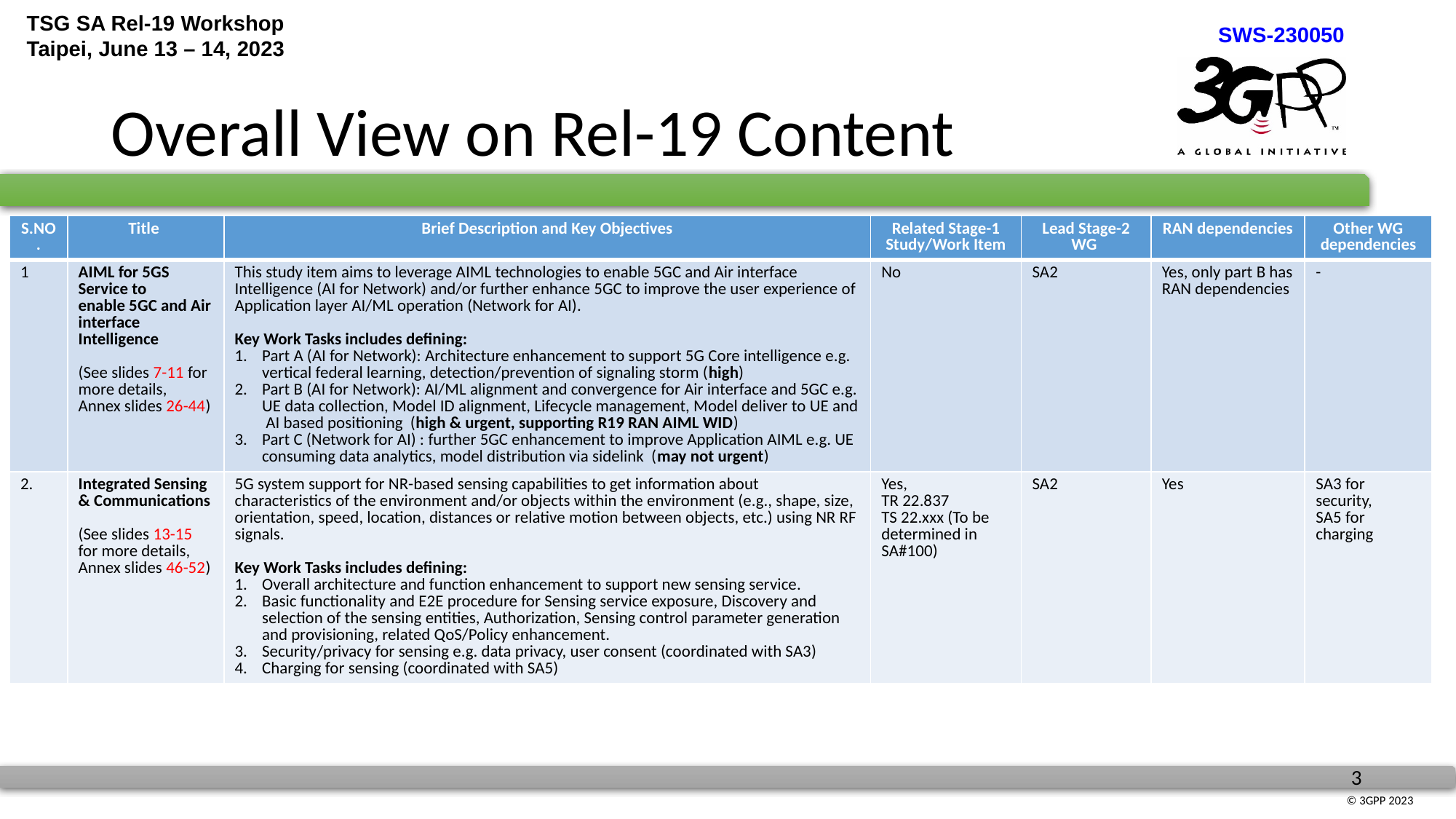

# Overall View on Rel-19 Content
| S.NO. | Title | Brief Description and Key Objectives | Related Stage-1 Study/Work Item | Lead Stage-2 WG | RAN dependencies | Other WG dependencies |
| --- | --- | --- | --- | --- | --- | --- |
| 1 | AIML for 5GS Service to enable 5GC and Air interface Intelligence (See slides 7-11 for more details, Annex slides 26-44) | This study item aims to leverage AIML technologies to enable 5GC and Air interface Intelligence (AI for Network) and/or further enhance 5GC to improve the user experience of Application layer AI/ML operation (Network for AI). Key Work Tasks includes defining: Part A (AI for Network): Architecture enhancement to support 5G Core intelligence e.g. vertical federal learning, detection/prevention of signaling storm (high) Part B (AI for Network): AI/ML alignment and convergence for Air interface and 5GC e.g. UE data collection, Model ID alignment, Lifecycle management, Model deliver to UE and AI based positioning (high & urgent, supporting R19 RAN AIML WID) Part C (Network for AI) : further 5GC enhancement to improve Application AIML e.g. UE consuming data analytics, model distribution via sidelink (may not urgent) | No | SA2 | Yes, only part B has RAN dependencies | - |
| 2. | Integrated Sensing & Communications (See slides 13-15 for more details, Annex slides 46-52) | 5G system support for NR-based sensing capabilities to get information about characteristics of the environment and/or objects within the environment (e.g., shape, size, orientation, speed, location, distances or relative motion between objects, etc.) using NR RF signals. Key Work Tasks includes defining: Overall architecture and function enhancement to support new sensing service. Basic functionality and E2E procedure for Sensing service exposure, Discovery and selection of the sensing entities, Authorization, Sensing control parameter generation and provisioning, related QoS/Policy enhancement. Security/privacy for sensing e.g. data privacy, user consent (coordinated with SA3) Charging for sensing (coordinated with SA5) | Yes, TR 22.837 TS 22.xxx (To be determined in SA#100) | SA2 | Yes | SA3 for security, SA5 for charging |